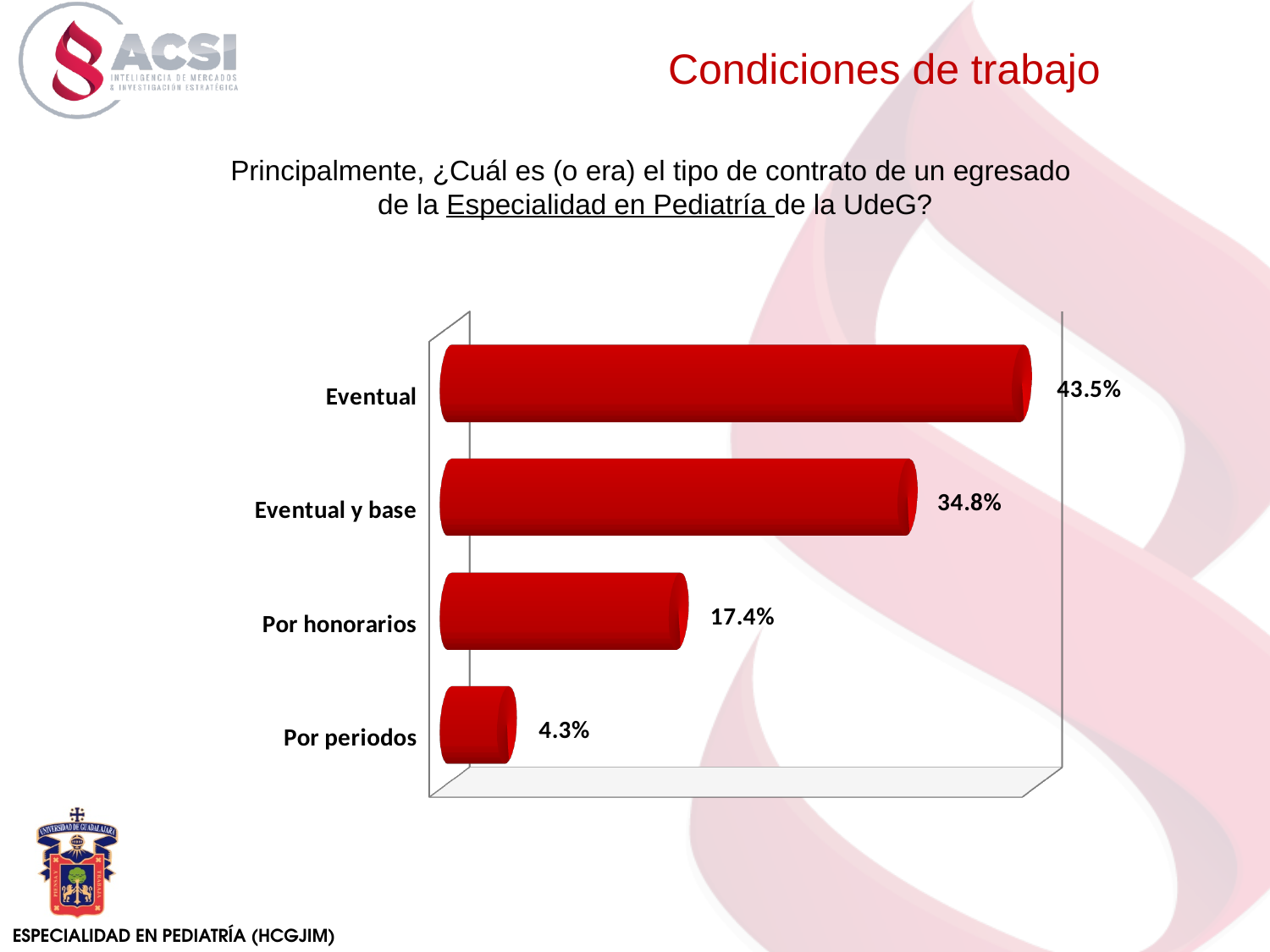

Condiciones de trabajo
Principalmente, ¿Cuál es (o era) el tipo de contrato de un egresado
de la Especialidad en Pediatría de la UdeG?

[unsupported chart]